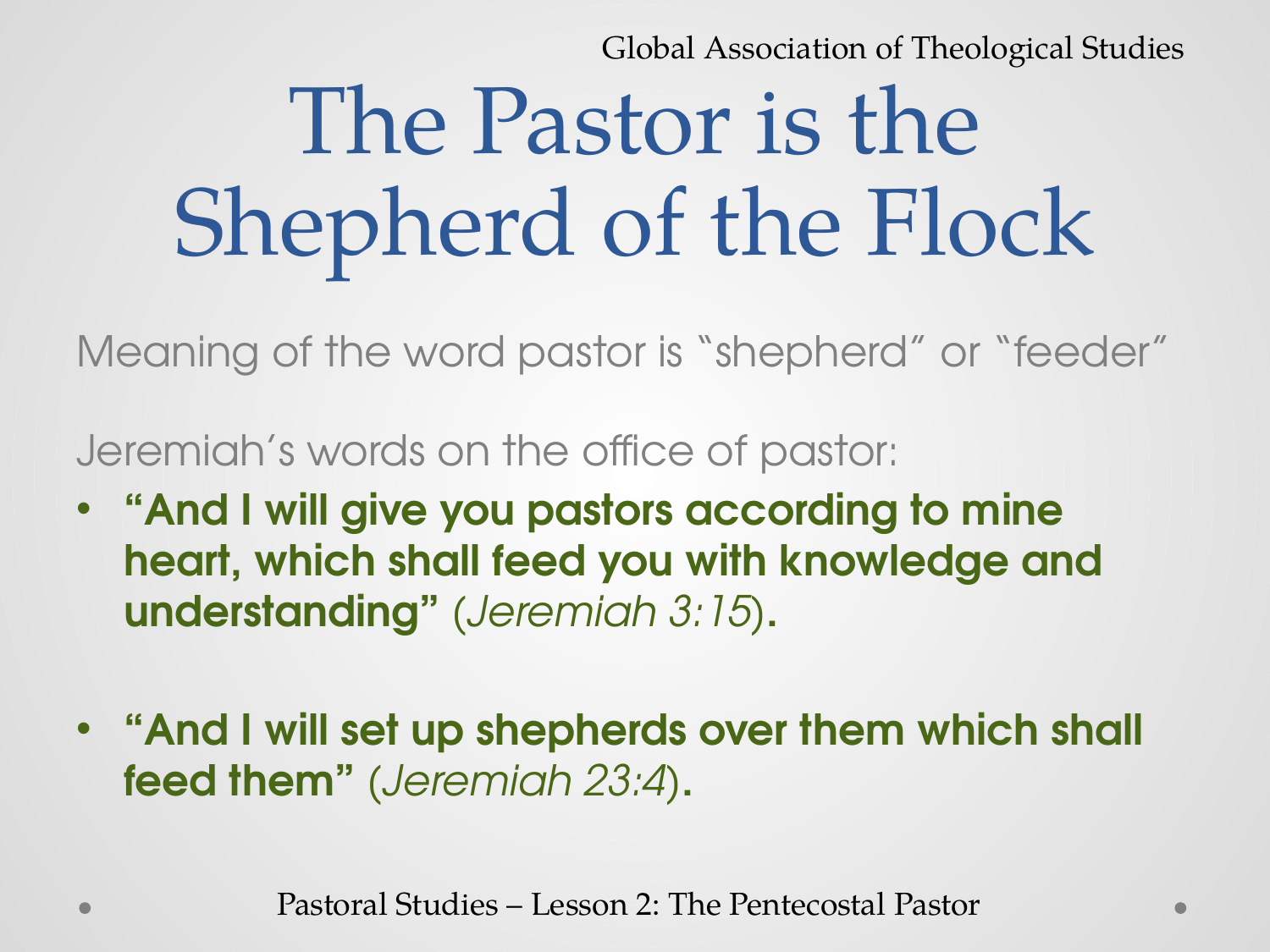

Global Association of Theological Studies
# The Pastor is the Shepherd of the Flock
Meaning of the word pastor is “shepherd” or “feeder”

Jeremiah’s words on the office of pastor:
“And I will give you pastors according to mine heart, which shall feed you with knowledge and understanding” (Jeremiah 3:15).

“And I will set up shepherds over them which shall feed them” (Jeremiah 23:4).
Pastoral Studies – Lesson 2: The Pentecostal Pastor